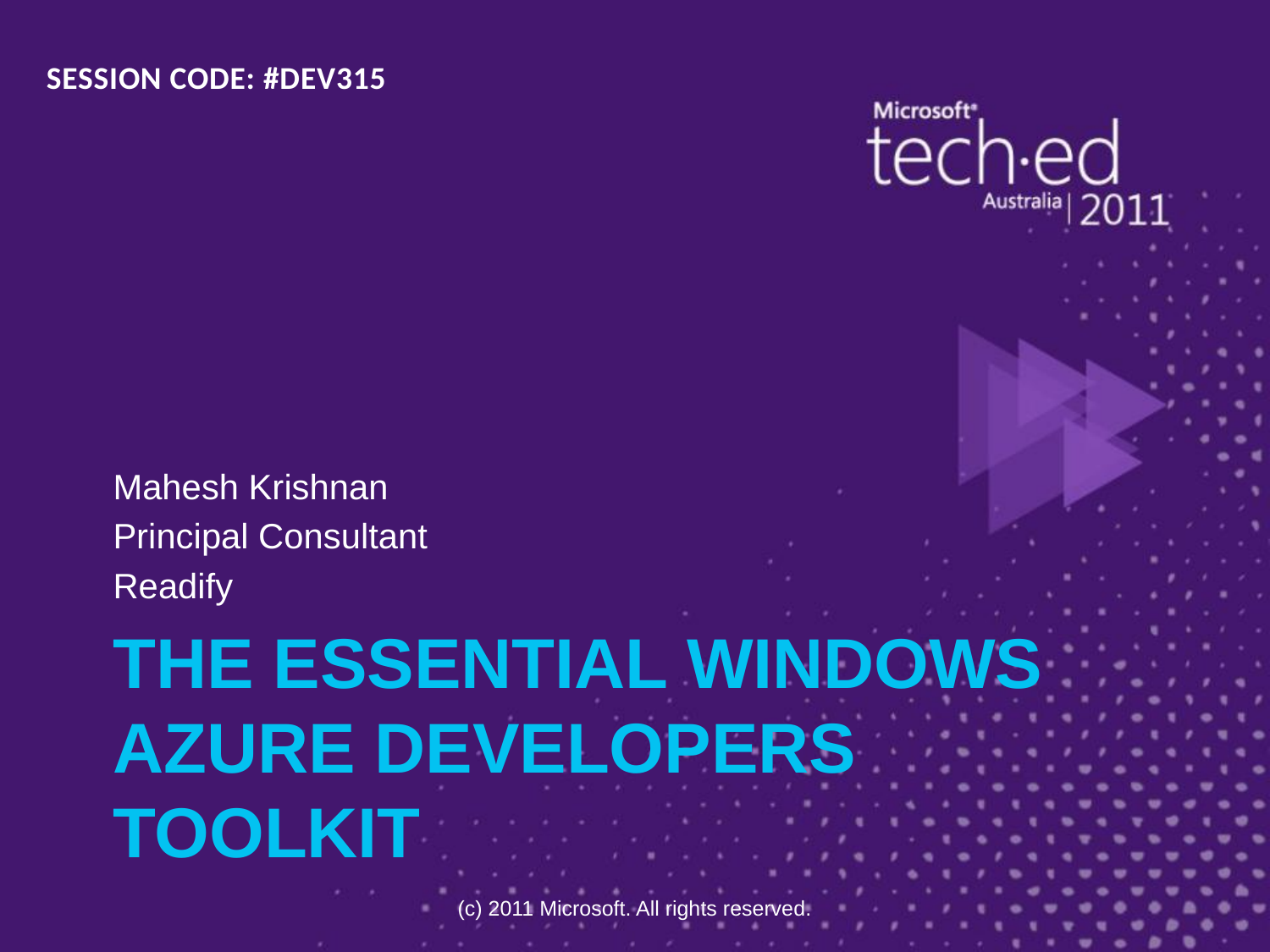

SESSION CODE: #DEV315
Mahesh Krishnan
Principal Consultant
Readify
# The Essential Windows Azure Developers Toolkit
(c) 2011 Microsoft. All rights reserved.